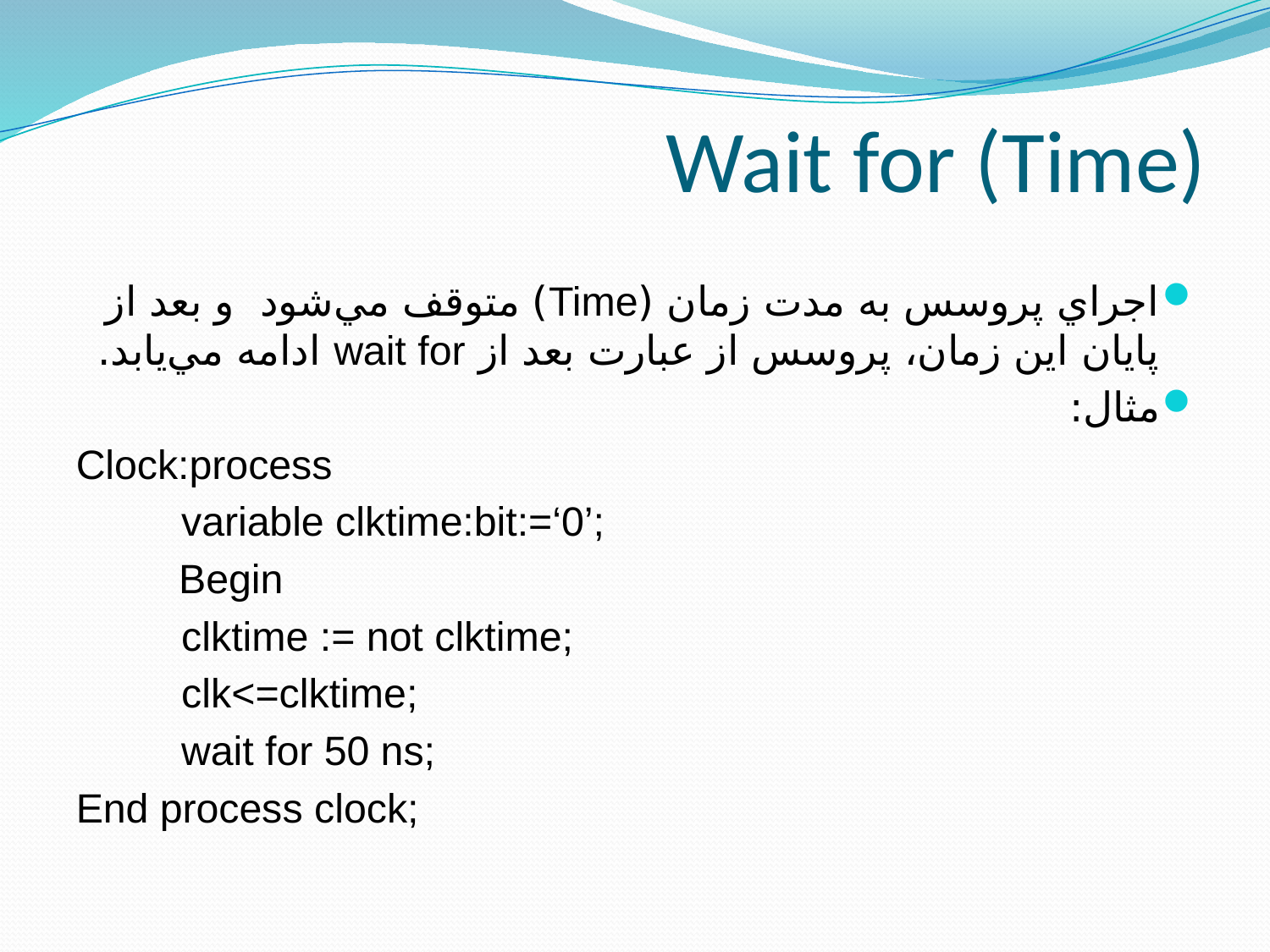

# Wait for (Time)
اجراي پروسس به مدت زمان (Time) متوقف مي‌شود  و بعد از پايان اين زمان، پروسس از عبارت بعد از wait for ادامه مي‌يابد.
مثال:
Clock:process
	variable clktime:bit:=‘0’;
         Begin
	clktime := not clktime;
	clk<=clktime;
	wait for 50 ns;
End process clock;